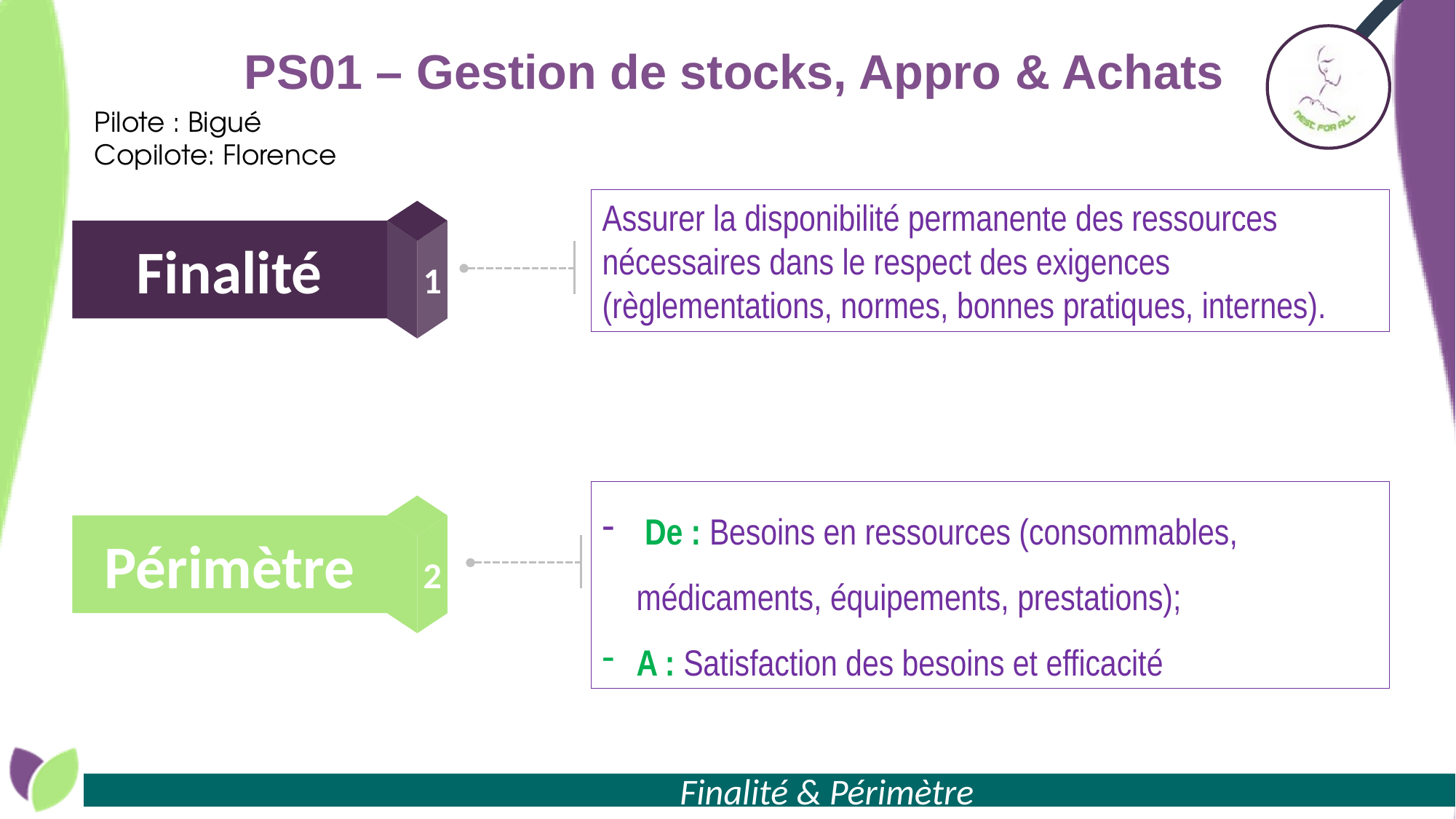

# PS01 – Gestion de stocks, Appro & Achats
Pilote : Bigué
Copilote: Florence
Assurer la disponibilité permanente des ressources nécessaires dans le respect des exigences (règlementations, normes, bonnes pratiques, internes).

1
Finalité

 De : Besoins en ressources (consommables, médicaments, équipements, prestations);
A : Satisfaction des besoins et efficacité

2
Périmètre

  Finalité & Périmètre